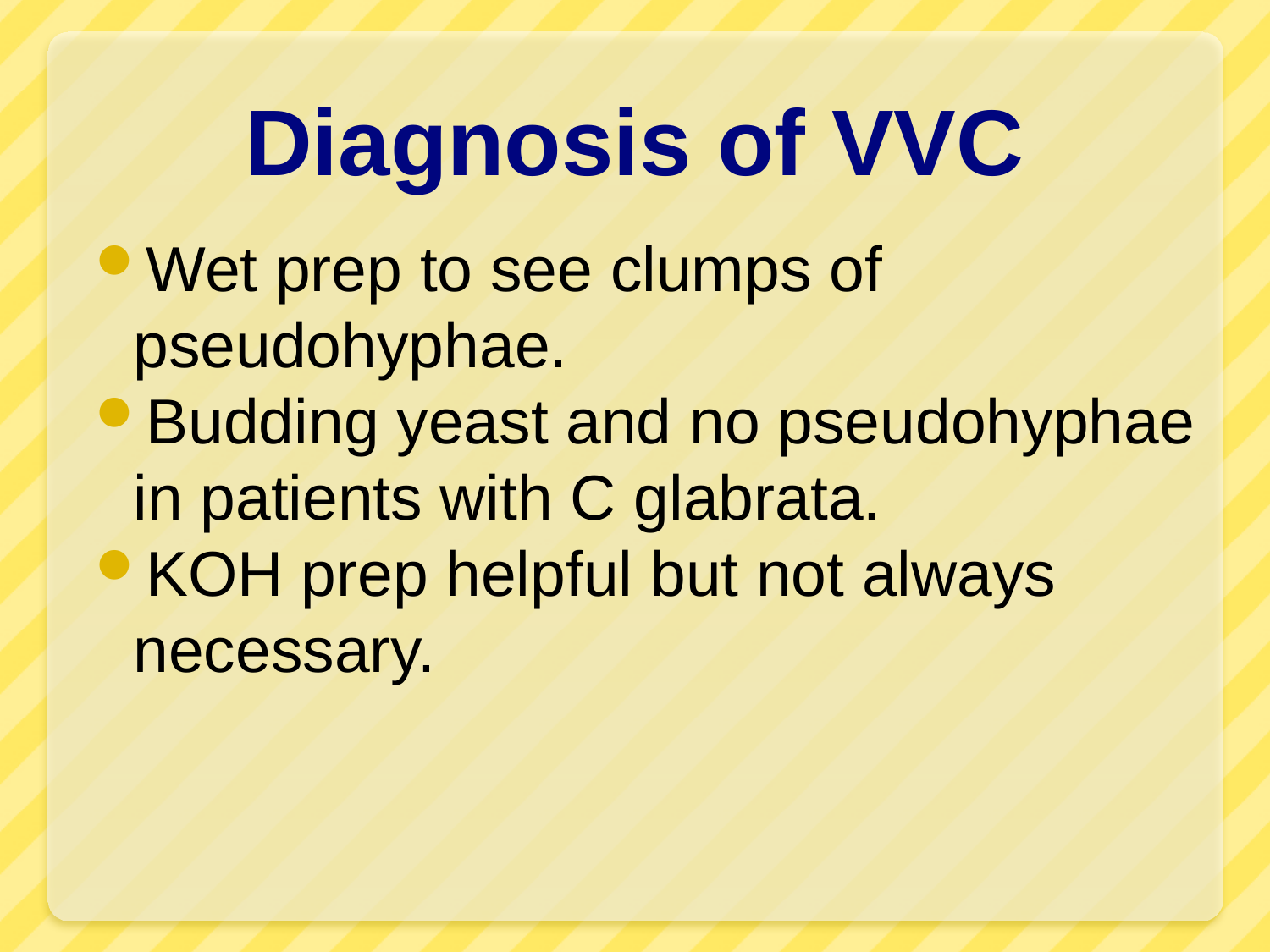

# Diagnosis of VVC
Wet prep to see clumps of pseudohyphae.
Budding yeast and no pseudohyphae in patients with C glabrata.
KOH prep helpful but not always necessary.